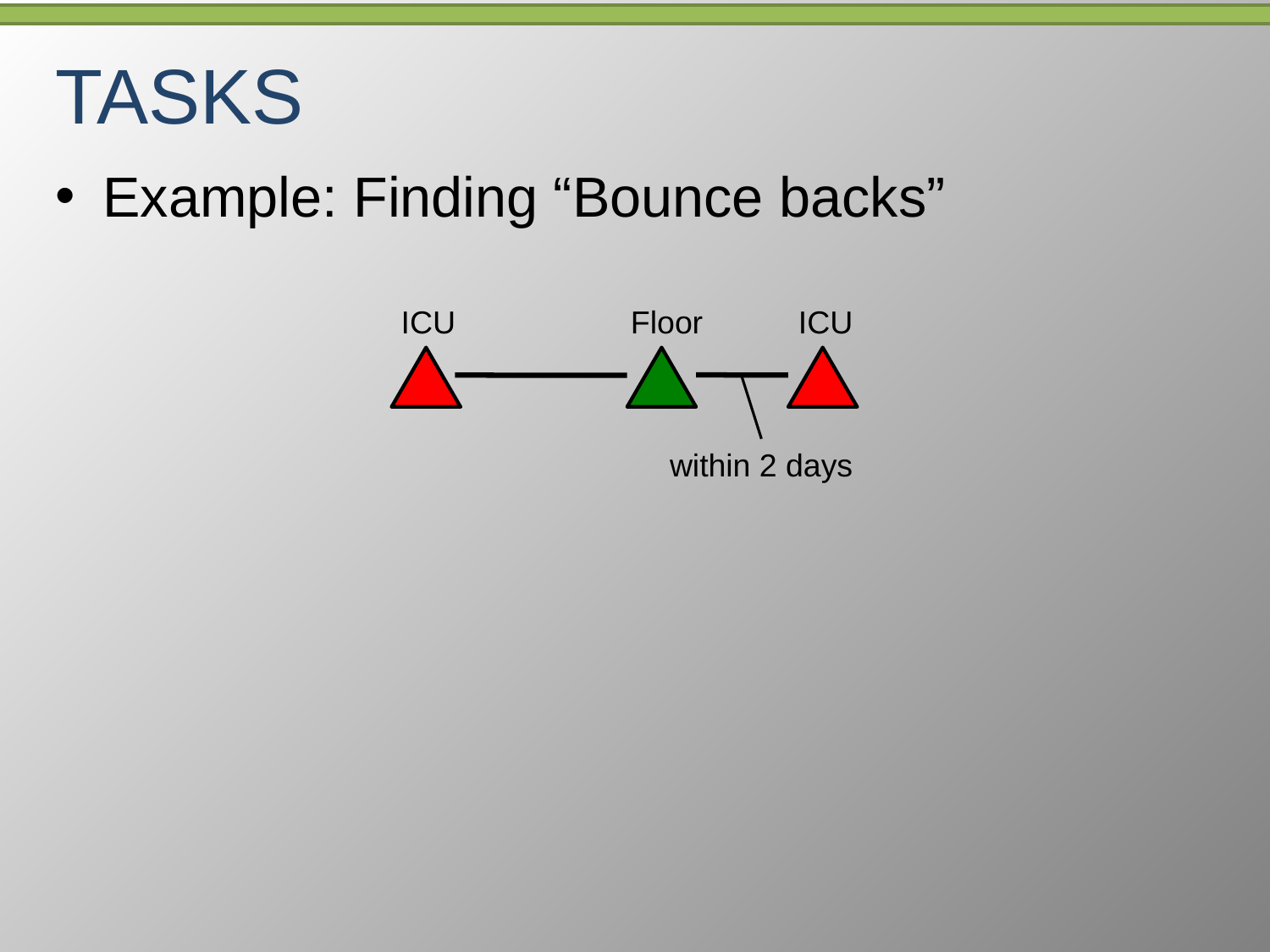

# tasks
Example: Finding “Bounce backs”
ICU
Floor
ICU

within 2 days